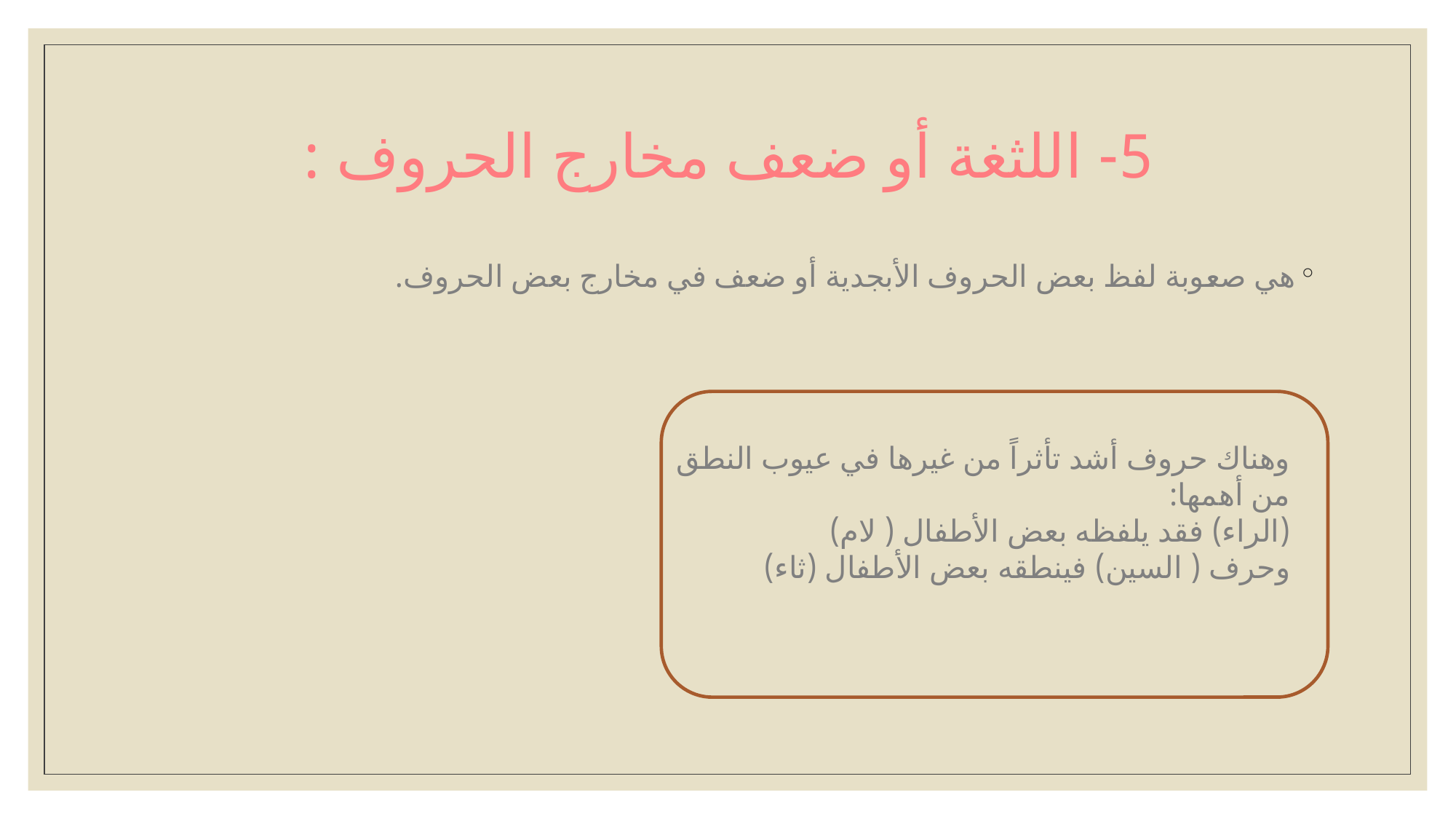

# 5- اللثغة أو ضعف مخارج الحروف :
هي صعوبة لفظ بعض الحروف الأبجدية أو ضعف في مخارج بعض الحروف.

وهناك حروف أشد تأثراً من غيرها في عيوب النطق من أهمها:
(الراء) فقد يلفظه بعض الأطفال ( لام)
وحرف ( السين) فينطقه بعض الأطفال (ثاء)